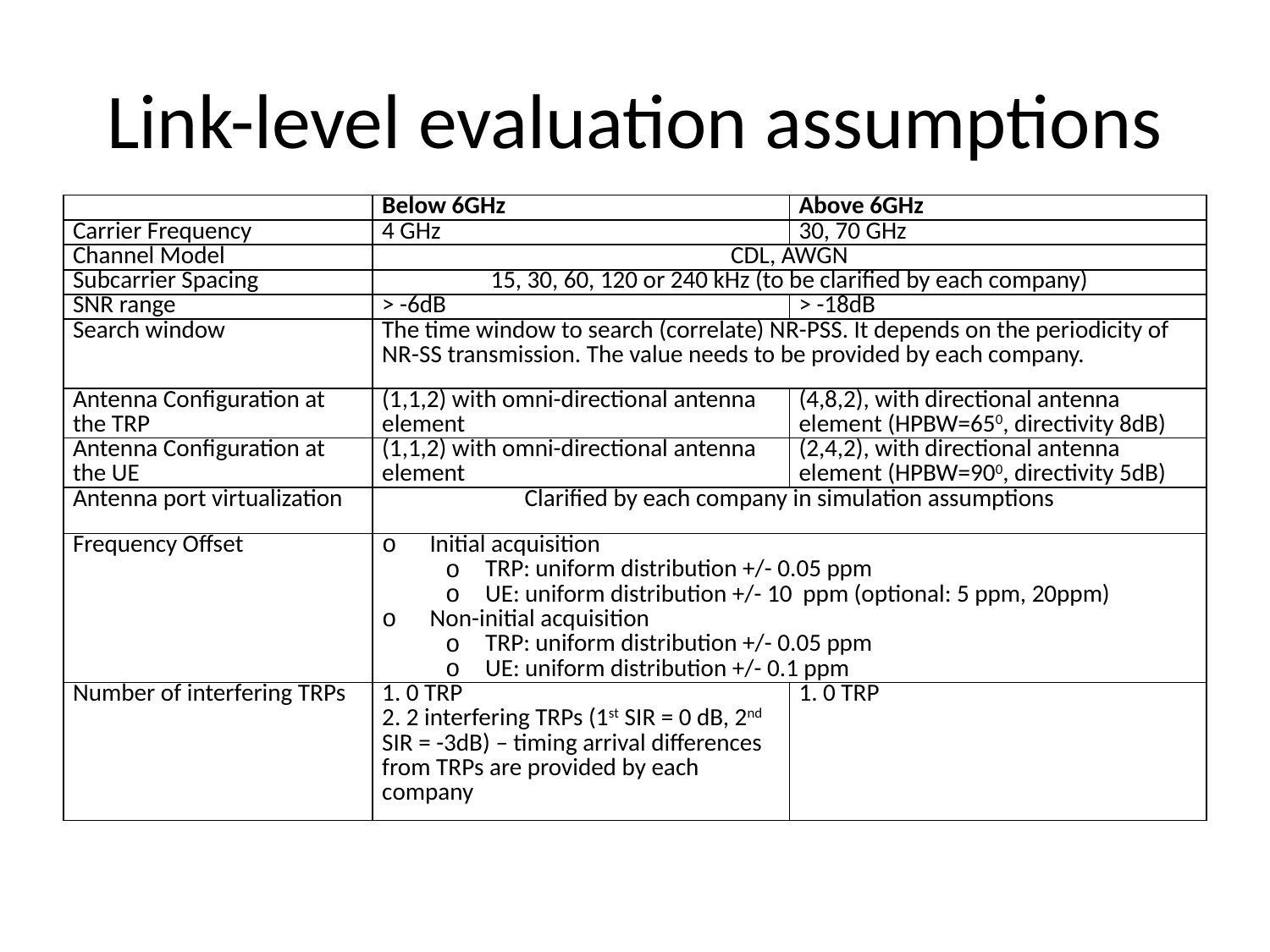

# Link-level evaluation assumptions
|  | Below 6GHz | Above 6GHz |
| --- | --- | --- |
| Carrier Frequency | 4 GHz | 30, 70 GHz |
| Channel Model | CDL, AWGN |  |
| Subcarrier Spacing | 15, 30, 60, 120 or 240 kHz (to be clarified by each company) |  |
| SNR range | > -6dB | > -18dB |
| Search window | The time window to search (correlate) NR-PSS. It depends on the periodicity of NR-SS transmission. The value needs to be provided by each company. |  |
| Antenna Configuration at the TRP | (1,1,2) with omni-directional antenna element | (4,8,2), with directional antenna element (HPBW=650, directivity 8dB) |
| Antenna Configuration at the UE | (1,1,2) with omni-directional antenna element | (2,4,2), with directional antenna element (HPBW=900, directivity 5dB) |
| Antenna port virtualization | Clarified by each company in simulation assumptions |  |
| Frequency Offset | Initial acquisition TRP: uniform distribution +/- 0.05 ppm UE: uniform distribution +/- 10 ppm (optional: 5 ppm, 20ppm) Non-initial acquisition TRP: uniform distribution +/- 0.05 ppm UE: uniform distribution +/- 0.1 ppm |  |
| Number of interfering TRPs | 1. 0 TRP 2. 2 interfering TRPs (1st SIR = 0 dB, 2nd SIR = -3dB) – timing arrival differences from TRPs are provided by each company | 1. 0 TRP |